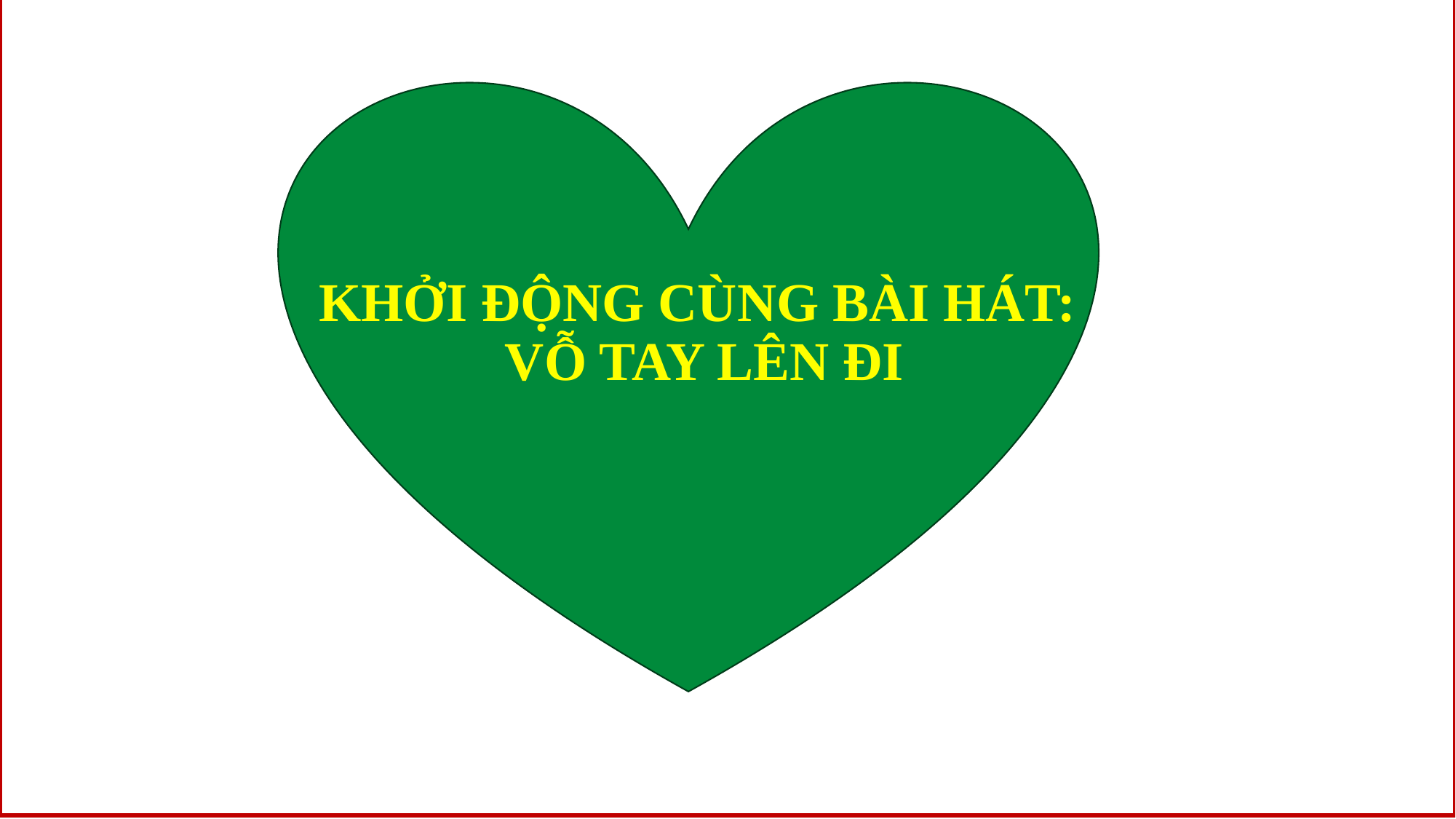

giao

KHỞI ĐỘNG CÙNG BÀI HÁT:
VỖ TAY LÊN ĐI